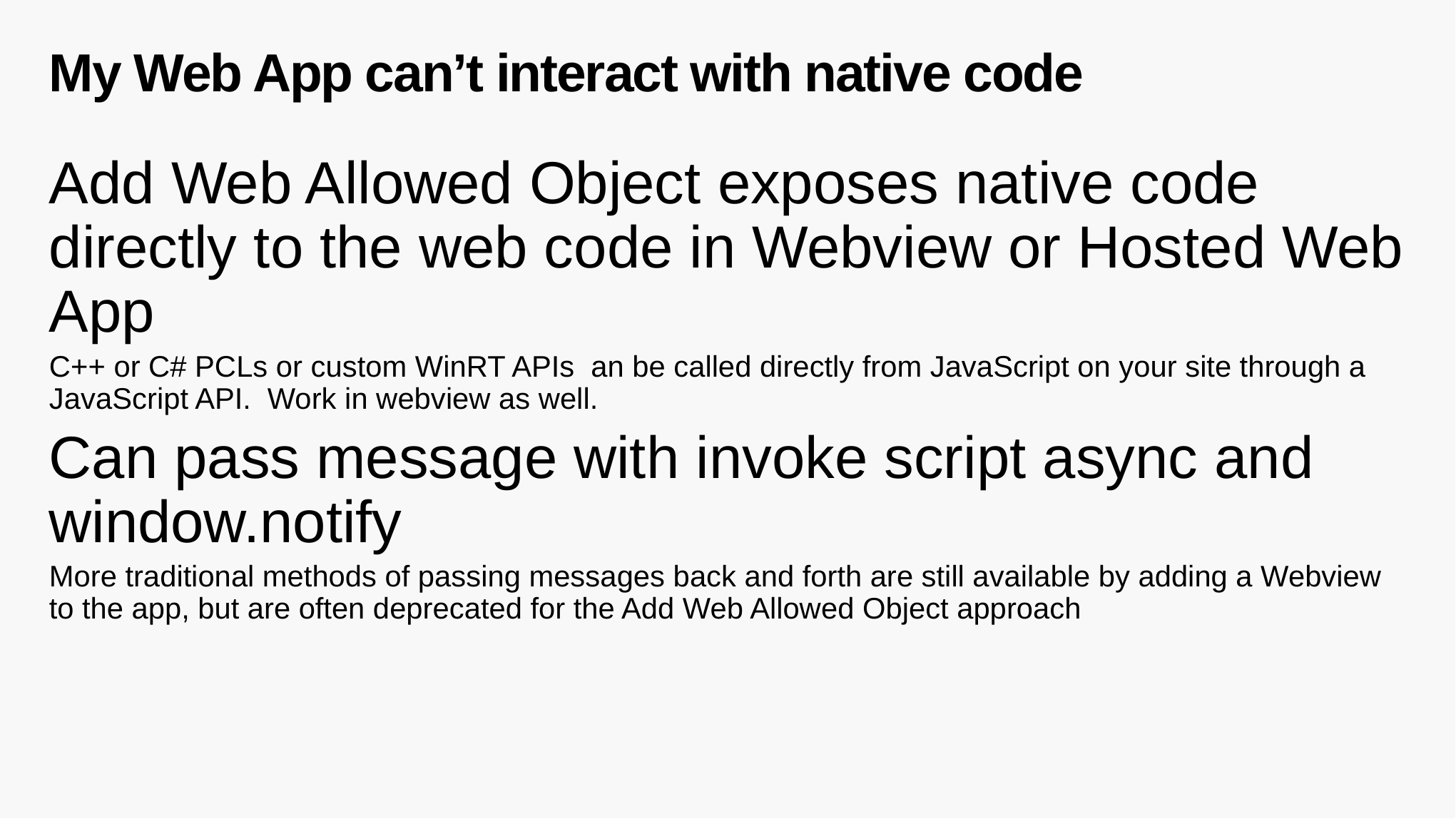

# My Web App can’t interact with native code
Add Web Allowed Object exposes native code directly to the web code in Webview or Hosted Web App
C++ or C# PCLs or custom WinRT APIs  an be called directly from JavaScript on your site through a JavaScript API.  Work in webview as well.
Can pass message with invoke script async and window.notify
More traditional methods of passing messages back and forth are still available by adding a Webview to the app, but are often deprecated for the Add Web Allowed Object approach